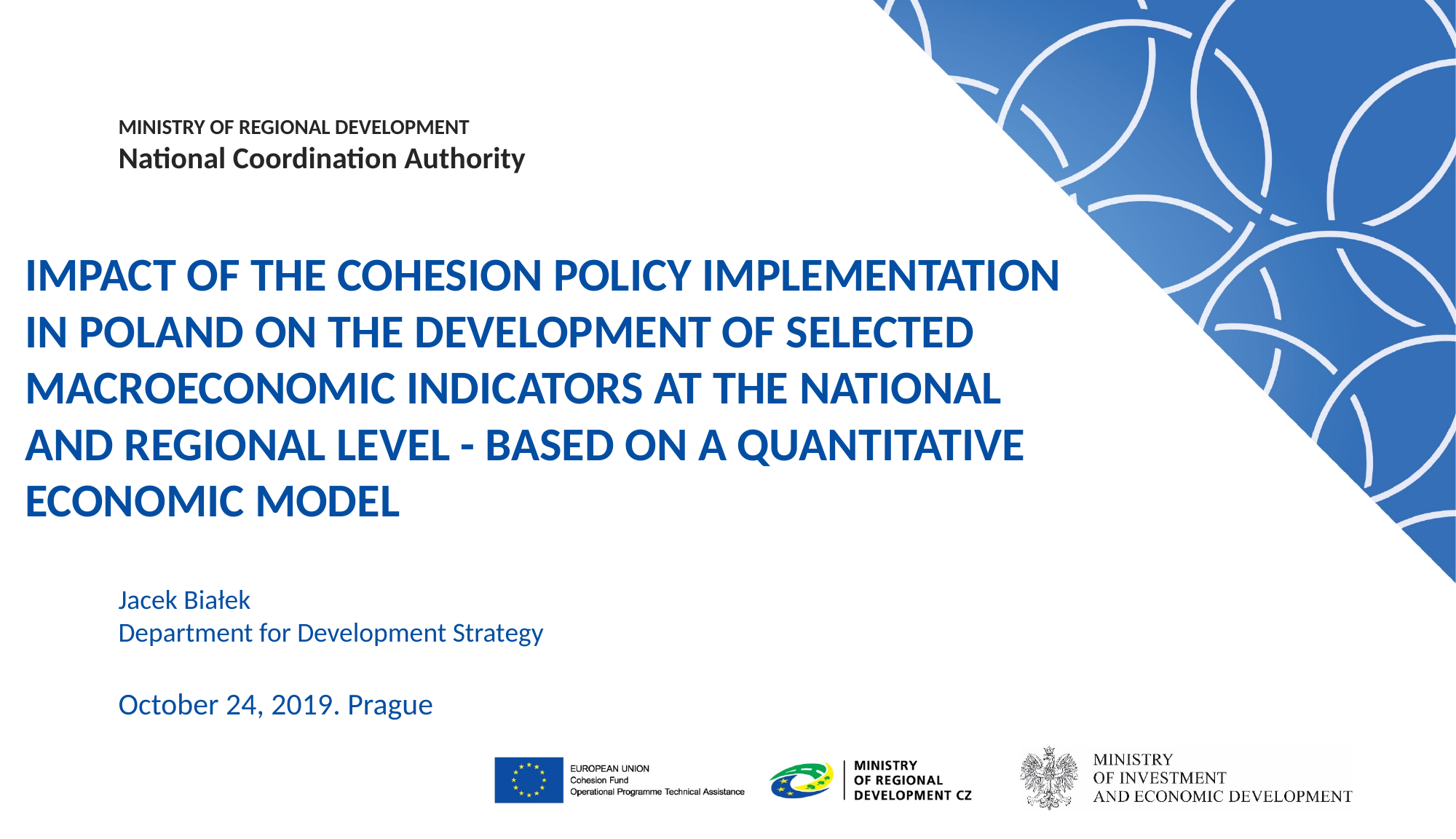

# IMPACT OF THE COHESION POLICY IMPLEMENTATION IN POLAND ON THE DEVELOPMENT OF SELECTED MACROECONOMIC INDICATORS AT THE NATIONAL AND REGIONAL LEVEL - BASED ON A QUANTITATIVE ECONOMIC MODEL
Jacek Białek
Department for Development Strategy
October 24, 2019. Prague